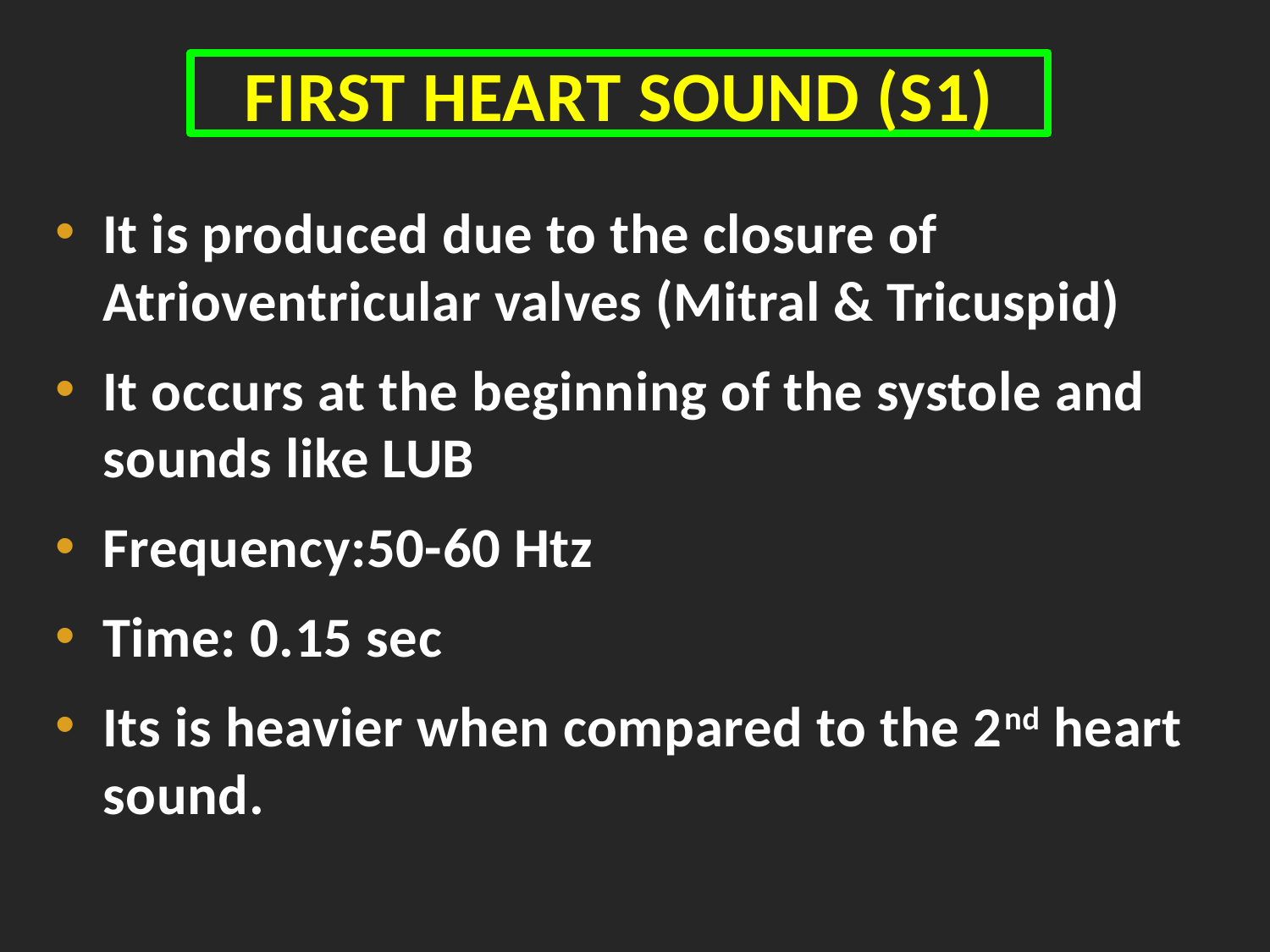

First heart sound (S1)
It is produced due to the closure of Atrioventricular valves (Mitral & Tricuspid)
It occurs at the beginning of the systole and sounds like LUB
Frequency:50-60 Htz
Time: 0.15 sec
Its is heavier when compared to the 2nd heart sound.